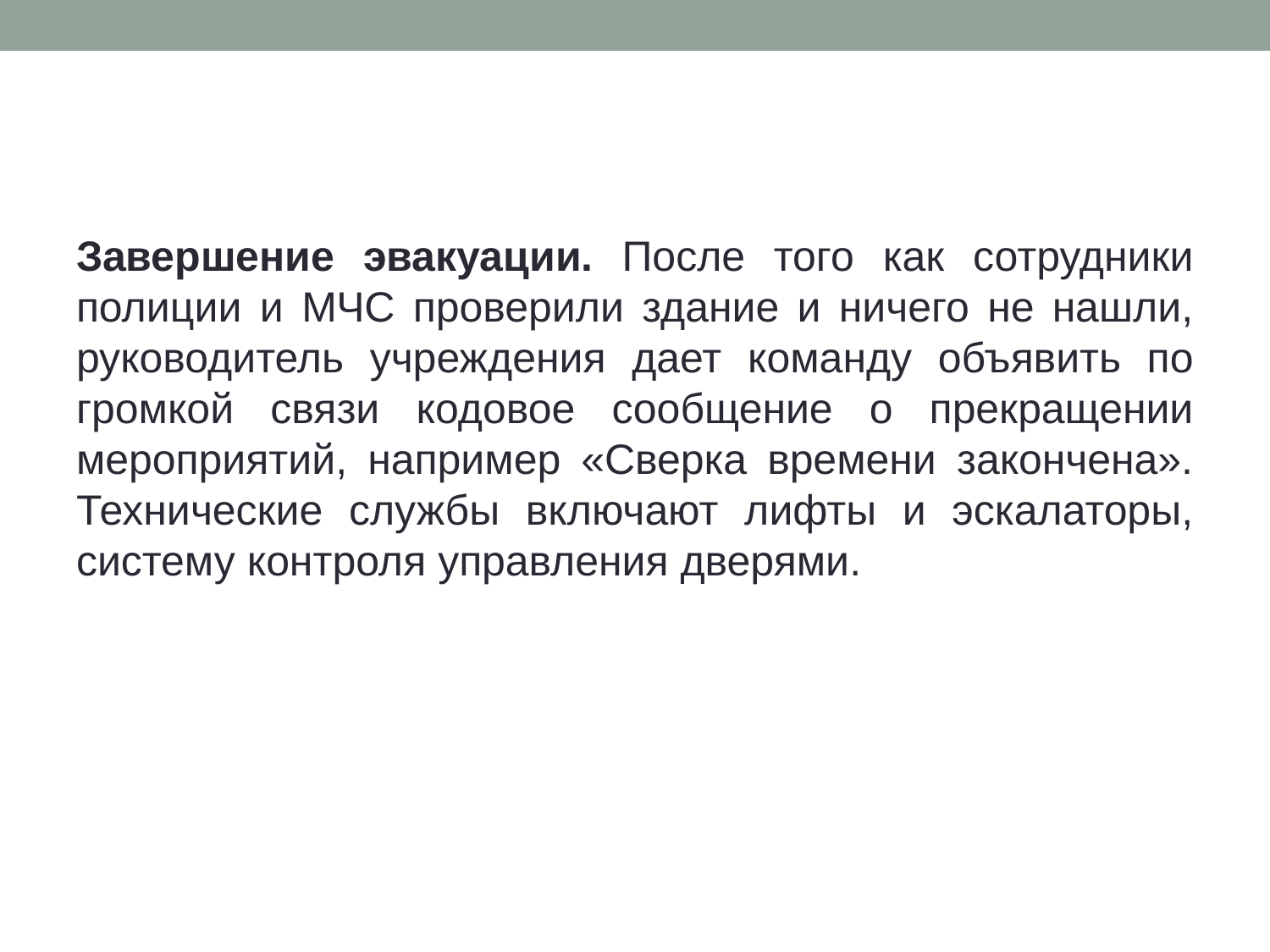

#
Завершение эвакуации. После того как сотрудники полиции и МЧС проверили здание и ничего не нашли, руководитель учреждения дает команду объявить по громкой связи кодовое сообщение о прекращении мероприятий, например «Сверка времени закончена». Технические службы включают лифты и эскалаторы, систему контроля управления дверями.